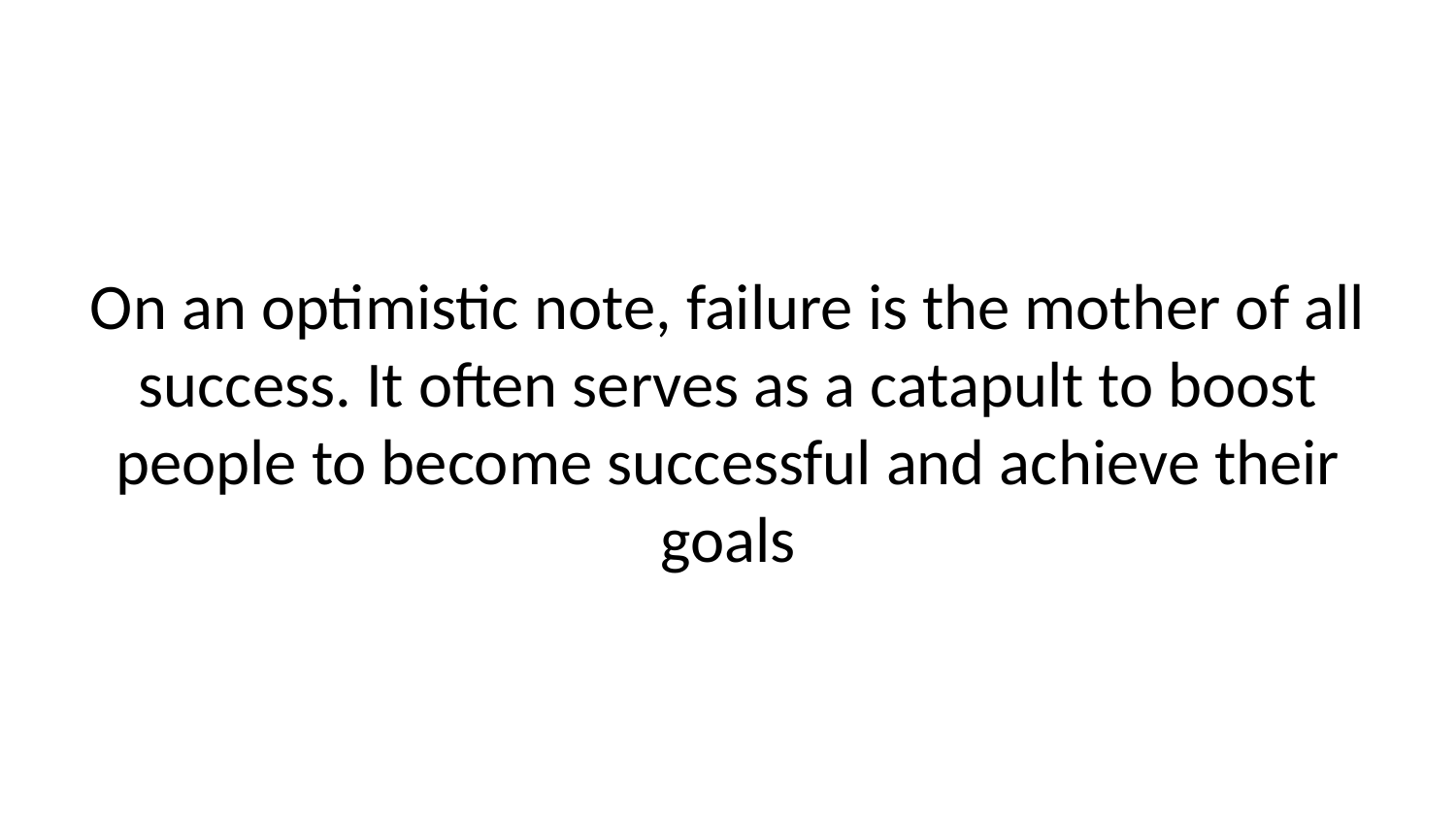

On an optimistic note, failure is the mother of all success. It often serves as a catapult to boost people to become successful and achieve their goals